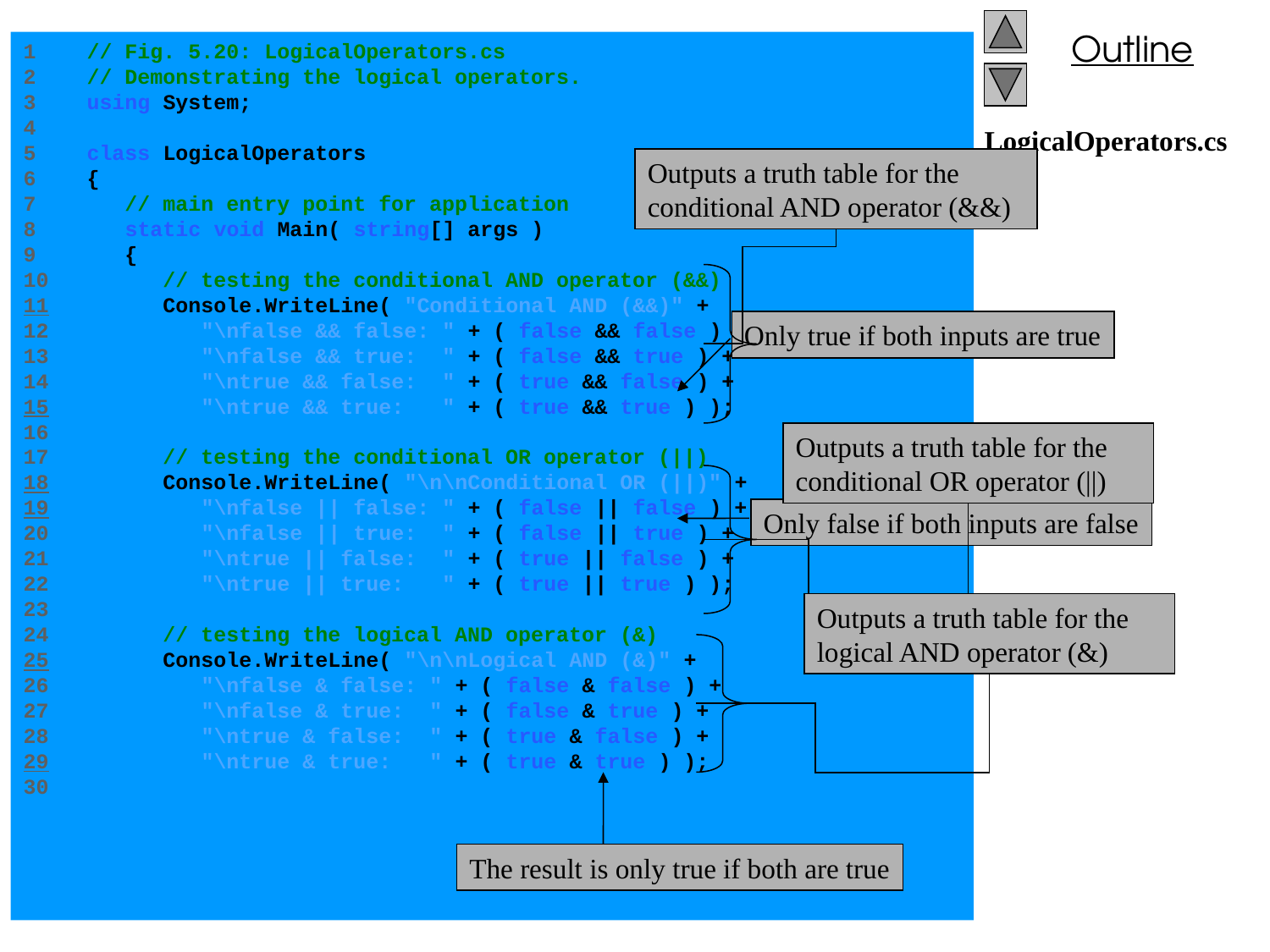

1    // Fig. 5.20: LogicalOperators.cs
2    // Demonstrating the logical operators.
3    using System;
4
5    class LogicalOperators
6    {
7       // main entry point for application
8       static void Main( string[] args )
9       {
10         // testing the conditional AND operator (&&)
11         Console.WriteLine( "Conditional AND (&&)" +
12            "\nfalse && false: " + ( false && false ) +
13            "\nfalse && true:  " + ( false && true ) +
14            "\ntrue && false:  " + ( true && false ) +
15            "\ntrue && true:   " + ( true && true ) );
16
17         // testing the conditional OR operator (||)
18         Console.WriteLine( "\n\nConditional OR (||)" +
19            "\nfalse || false: " + ( false || false ) +
20            "\nfalse || true:  " + ( false || true ) +
21            "\ntrue || false:  " + ( true || false ) +
22            "\ntrue || true:   " + ( true || true ) );
23
24         // testing the logical AND operator (&)
25         Console.WriteLine( "\n\nLogical AND (&)" +
26            "\nfalse & false: " + ( false & false ) +
27            "\nfalse & true:  " + ( false & true ) +
28            "\ntrue & false:  " + ( true & false ) +
29            "\ntrue & true:   " + ( true & true ) );
30
# LogicalOperators.cs
Outputs a truth table for the conditional AND operator (&&)

Only true if both inputs are true

Outputs a truth table for the conditional OR operator (||)

Only false if both inputs are false

Outputs a truth table for the logical AND operator (&)

The result is only true if both are true